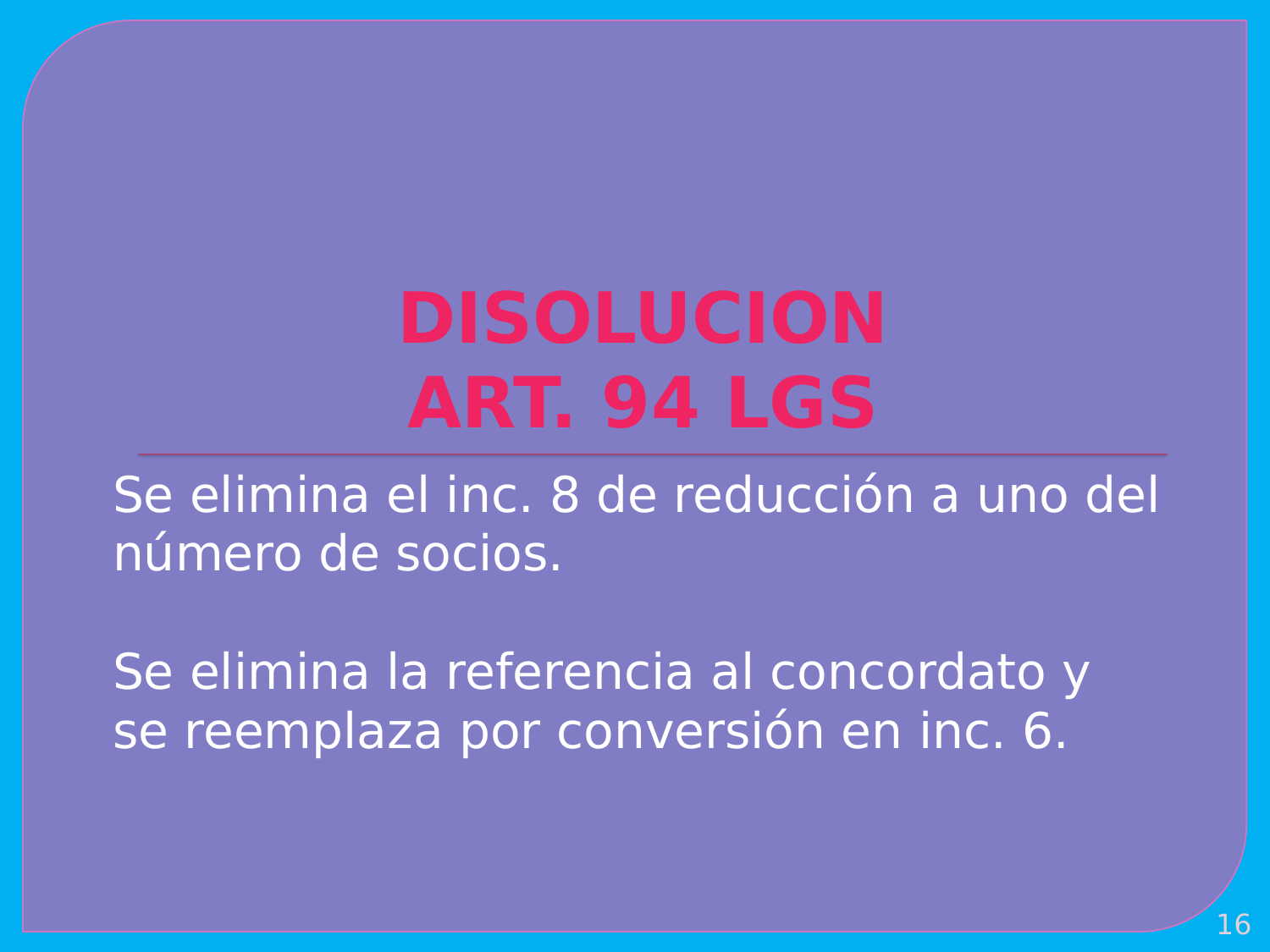

# DISOLUCION ART. 94 LGS
Se elimina el inc. 8 de reducción a uno del número de socios.

Se elimina la referencia al concordato y se reemplaza por conversión en inc. 6.

16